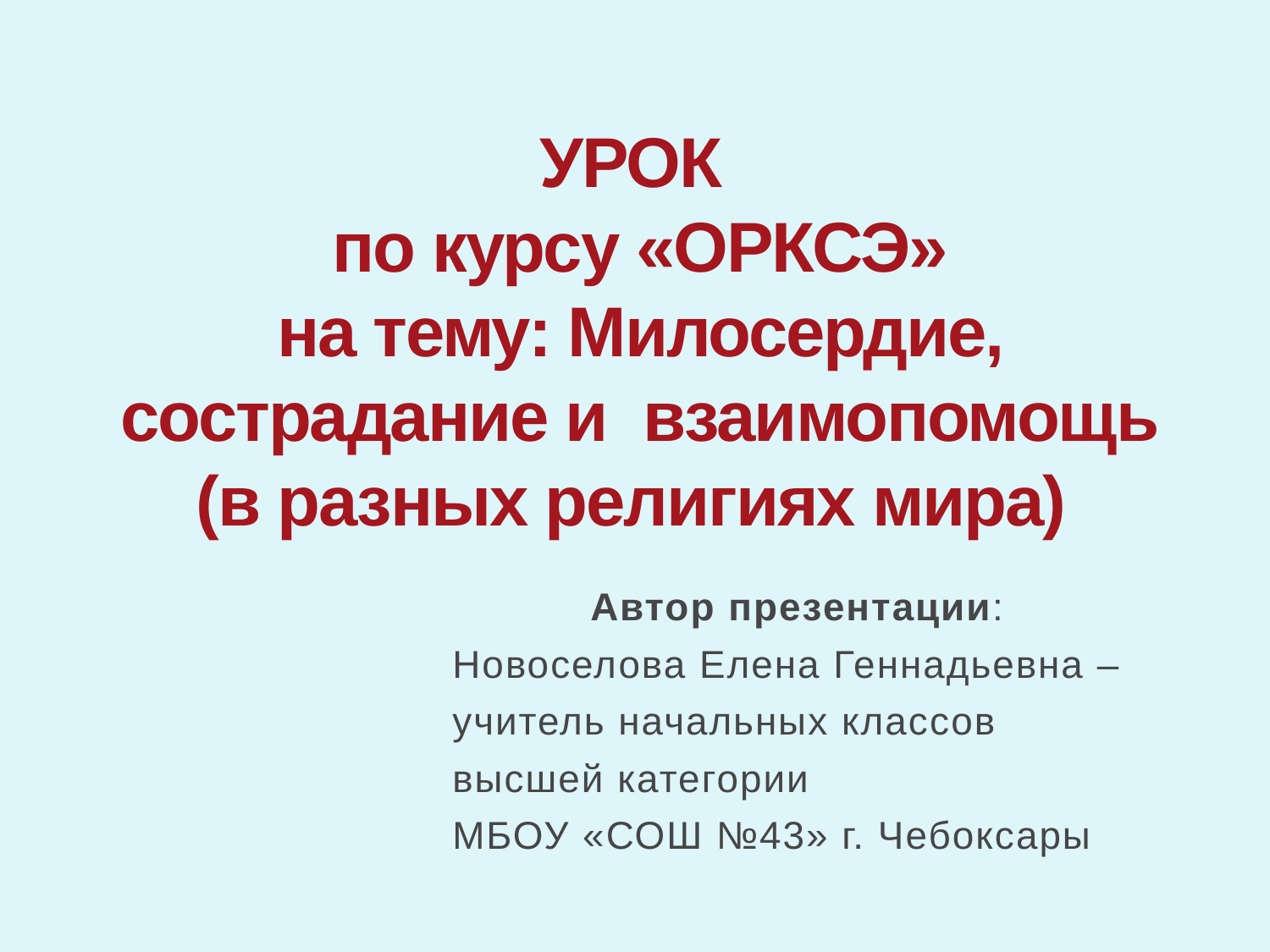

# УРОК по курсу «ОРКСЭ» на тему: Милосердие, сострадание и  взаимопомощь (в разных религиях мира)
                                         Автор презентации:
                              Новоселова Елена Геннадьевна –
                              учитель начальных классов
                              высшей категории
                              МБОУ «СОШ №43» г. Чебоксары